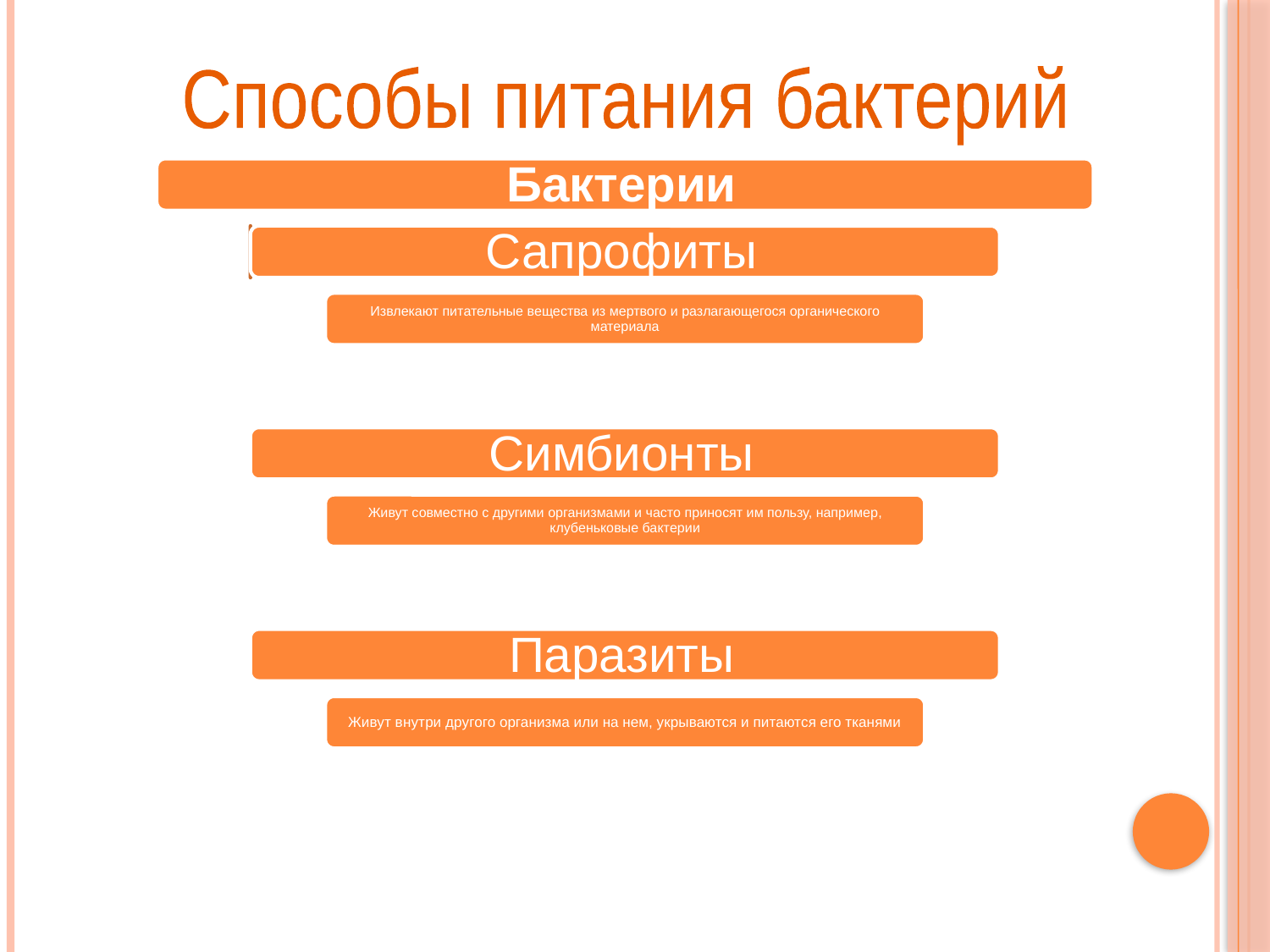

Способы питания бактерий
Бактерии
Сапрофиты
Извлекают питательные вещества из мертвого и разлагающегося органического материала
Симбионты
Живут совместно с другими организмами и часто приносят им пользу, например, клубеньковые бактерии
Паразиты
Живут внутри другого организма или на нем, укрываются и питаются его тканями